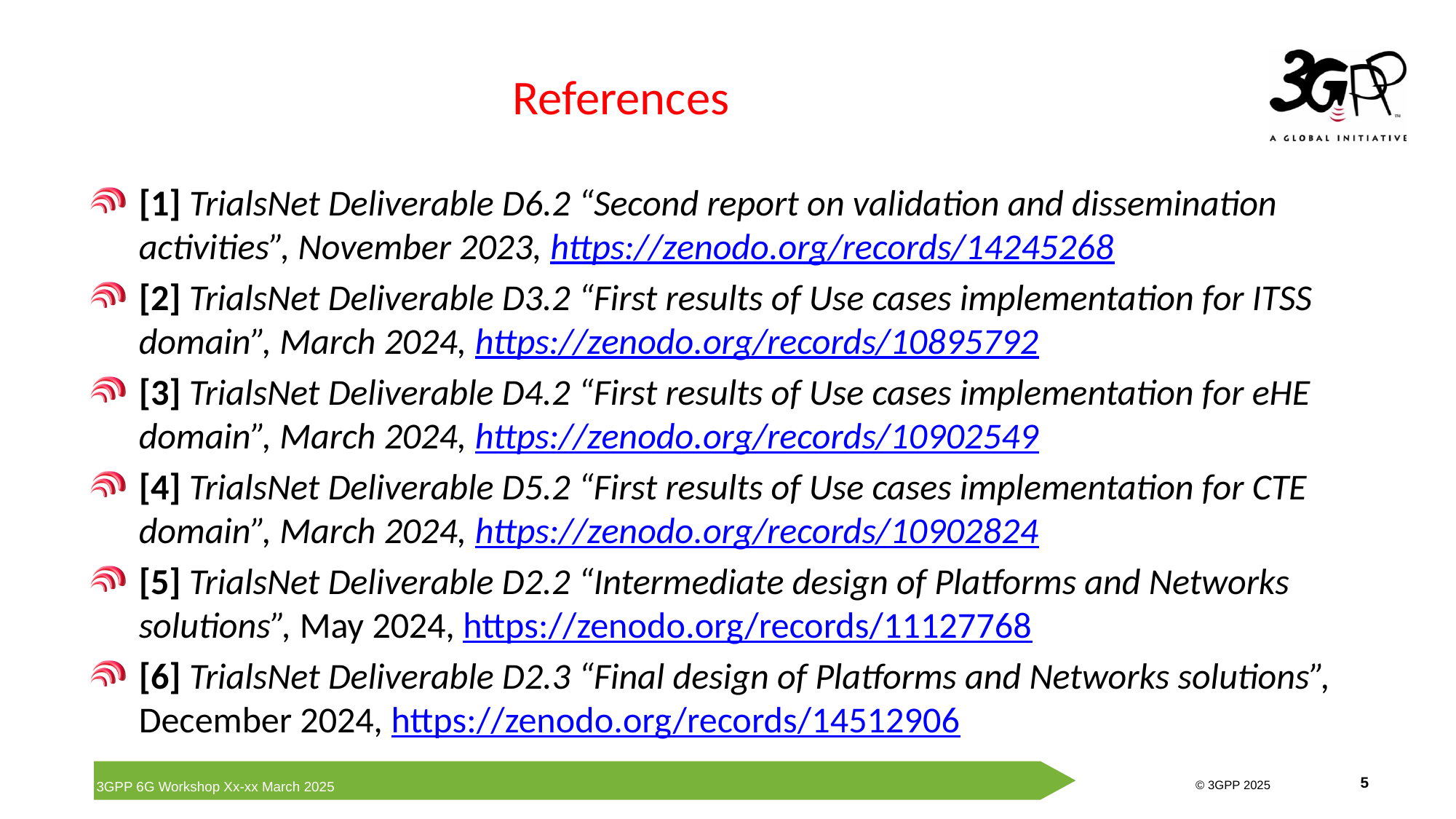

# References
[1] TrialsNet Deliverable D6.2 “Second report on validation and dissemination activities”, November 2023, https://zenodo.org/records/14245268
[2] TrialsNet Deliverable D3.2 “First results of Use cases implementation for ITSS domain”, March 2024, https://zenodo.org/records/10895792
[3] TrialsNet Deliverable D4.2 “First results of Use cases implementation for eHE domain”, March 2024, https://zenodo.org/records/10902549
[4] TrialsNet Deliverable D5.2 “First results of Use cases implementation for CTE domain”, March 2024, https://zenodo.org/records/10902824
[5] TrialsNet Deliverable D2.2 “Intermediate design of Platforms and Networks solutions”, May 2024, https://zenodo.org/records/11127768
[6] TrialsNet Deliverable D2.3 “Final design of Platforms and Networks solutions”, December 2024, https://zenodo.org/records/14512906